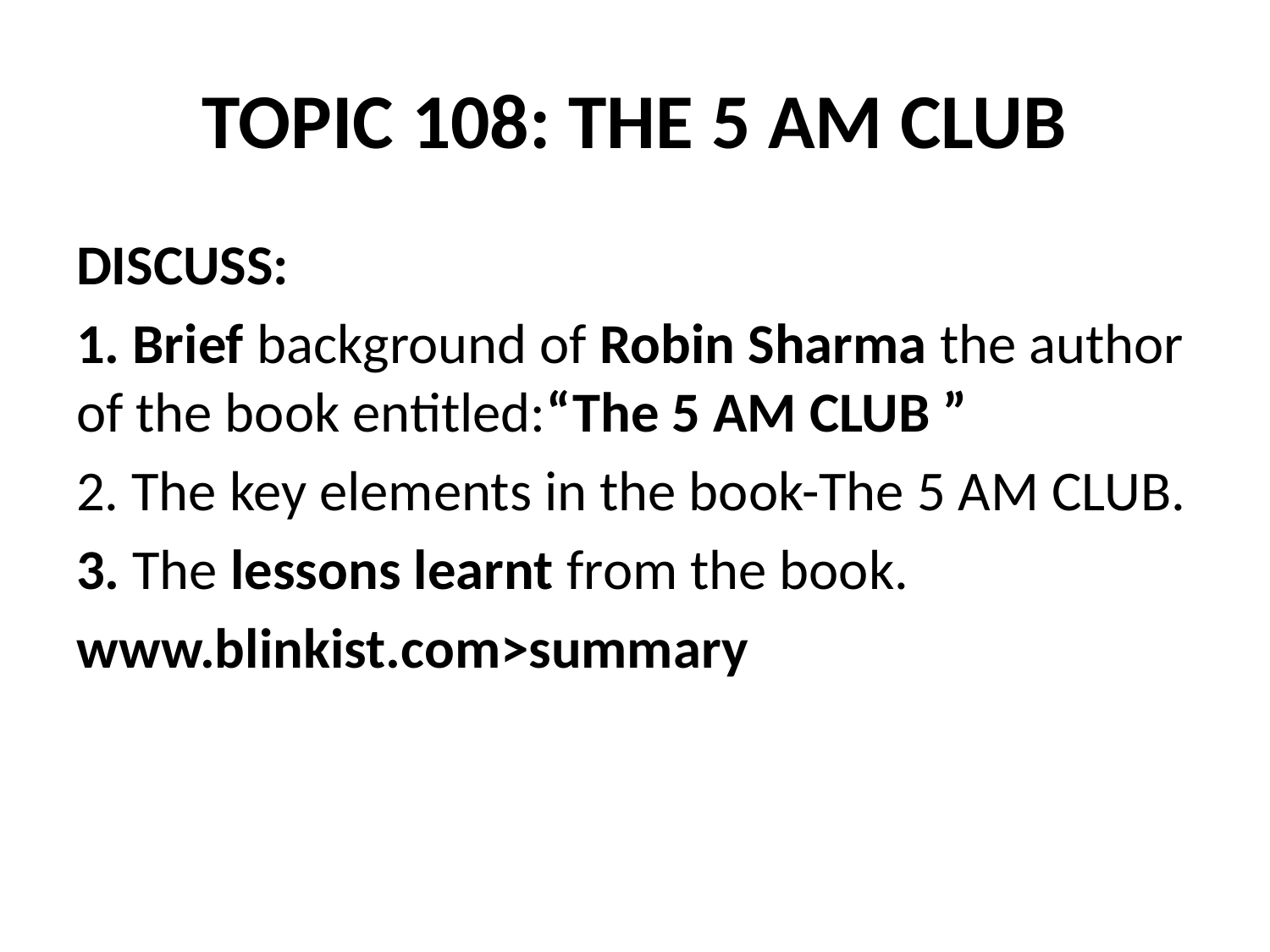

# TOPIC 108: THE 5 AM CLUB
DISCUSS:
1. Brief background of Robin Sharma the author of the book entitled:“The 5 AM CLUB ”
2. The key elements in the book-The 5 AM CLUB.
3. The lessons learnt from the book.
www.blinkist.com>summary